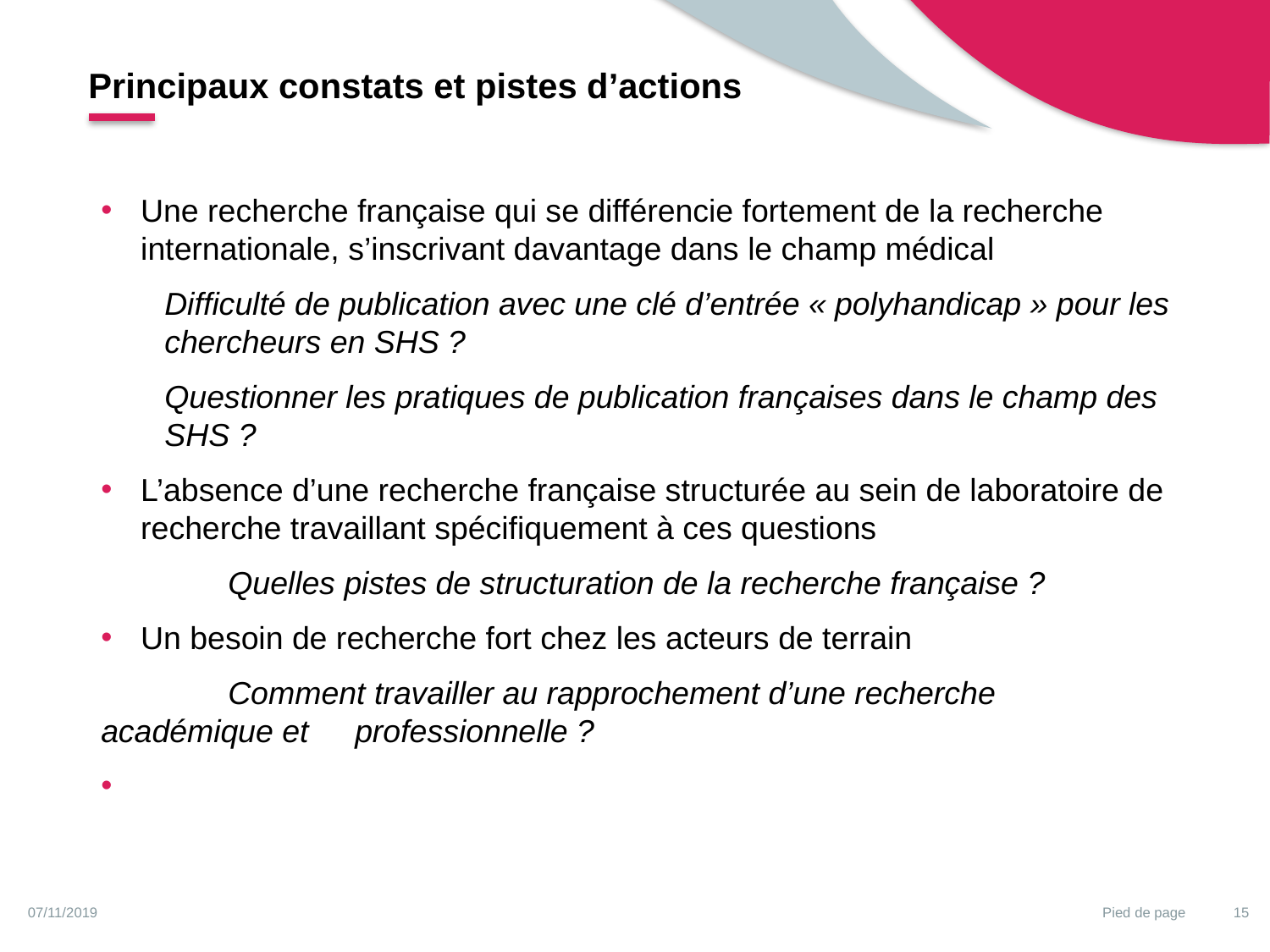

Principaux constats et pistes d’actions
Une recherche française qui se différencie fortement de la recherche internationale, s’inscrivant davantage dans le champ médical
Difficulté de publication avec une clé d’entrée « polyhandicap » pour les chercheurs en SHS ?
Questionner les pratiques de publication françaises dans le champ des SHS ?
L’absence d’une recherche française structurée au sein de laboratoire de recherche travaillant spécifiquement à ces questions
	Quelles pistes de structuration de la recherche française ?
Un besoin de recherche fort chez les acteurs de terrain
	Comment travailler au rapprochement d’une recherche académique et 	professionnelle ?